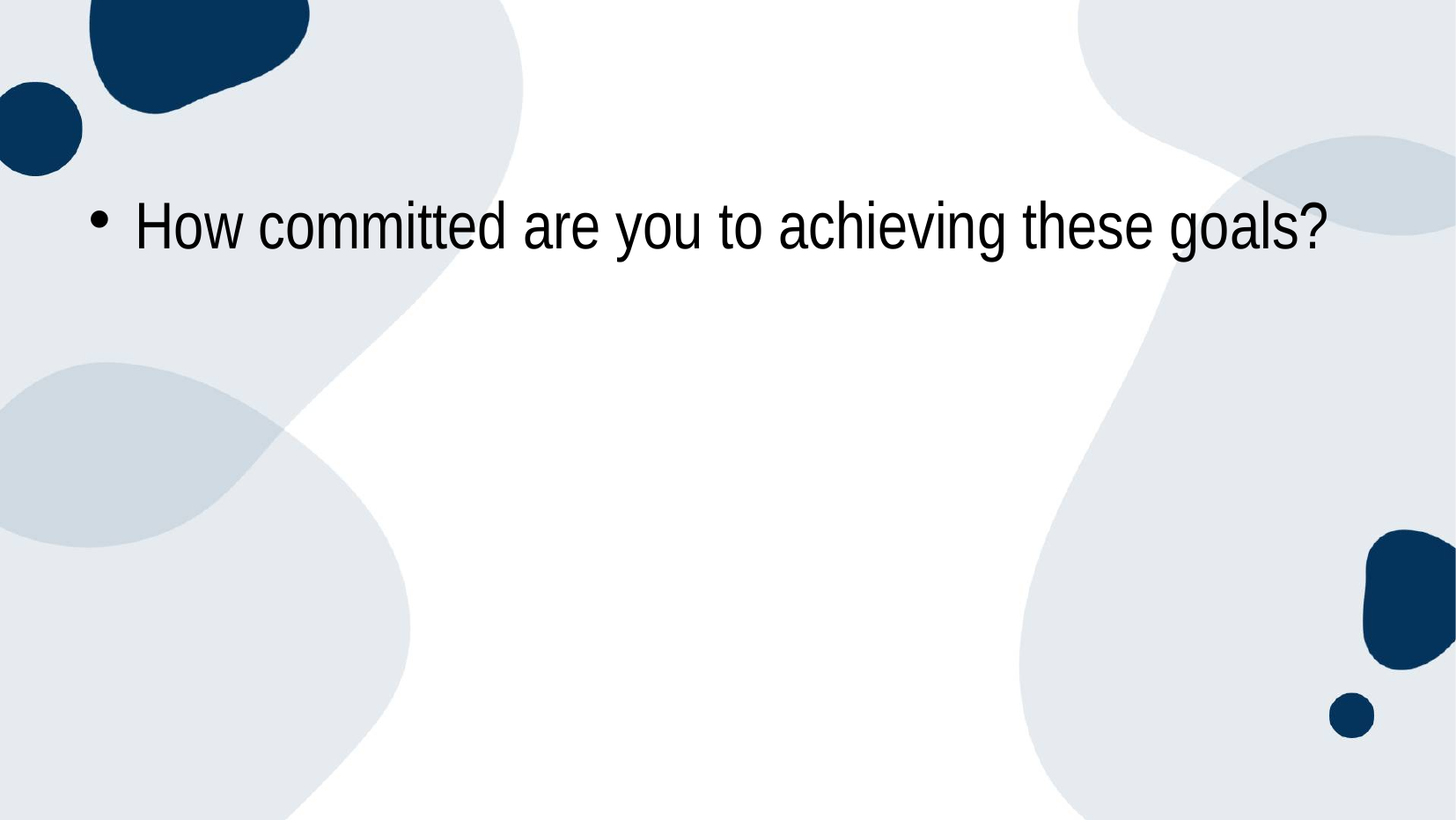

How committed are you to achieving these goals?